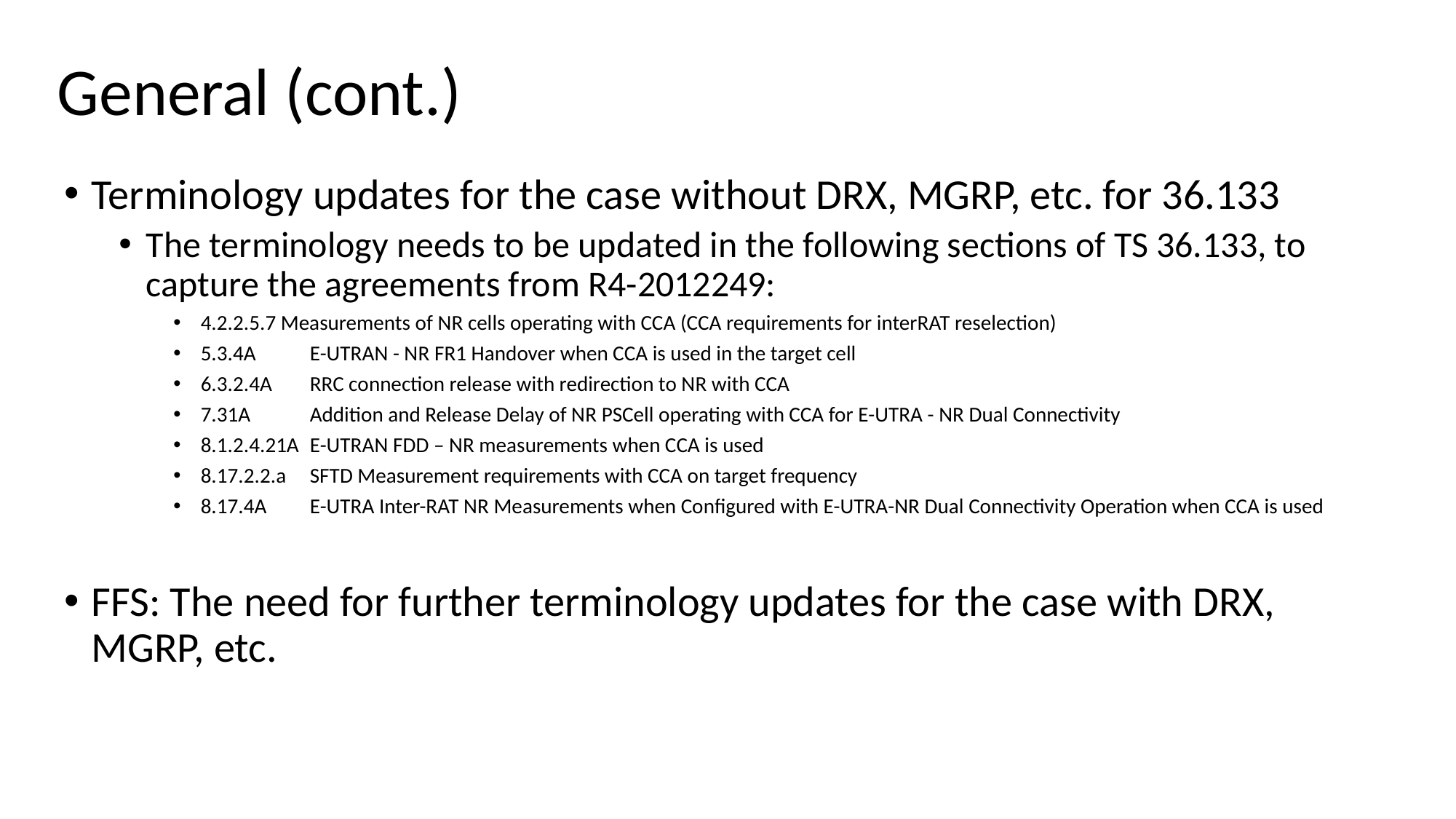

# General (cont.)
Terminology updates for the case without DRX, MGRP, etc. for 36.133
The terminology needs to be updated in the following sections of TS 36.133, to capture the agreements from R4-2012249:
4.2.2.5.7 Measurements of NR cells operating with CCA (CCA requirements for interRAT reselection)
5.3.4A	E-UTRAN - NR FR1 Handover when CCA is used in the target cell
6.3.2.4A	RRC connection release with redirection to NR with CCA
7.31A 	Addition and Release Delay of NR PSCell operating with CCA for E-UTRA - NR Dual Connectivity
8.1.2.4.21A	E-UTRAN FDD – NR measurements when CCA is used
8.17.2.2.a	SFTD Measurement requirements with CCA on target frequency
8.17.4A	E-UTRA Inter-RAT NR Measurements when Configured with E-UTRA-NR Dual Connectivity Operation when CCA is used

FFS: The need for further terminology updates for the case with DRX, MGRP, etc.